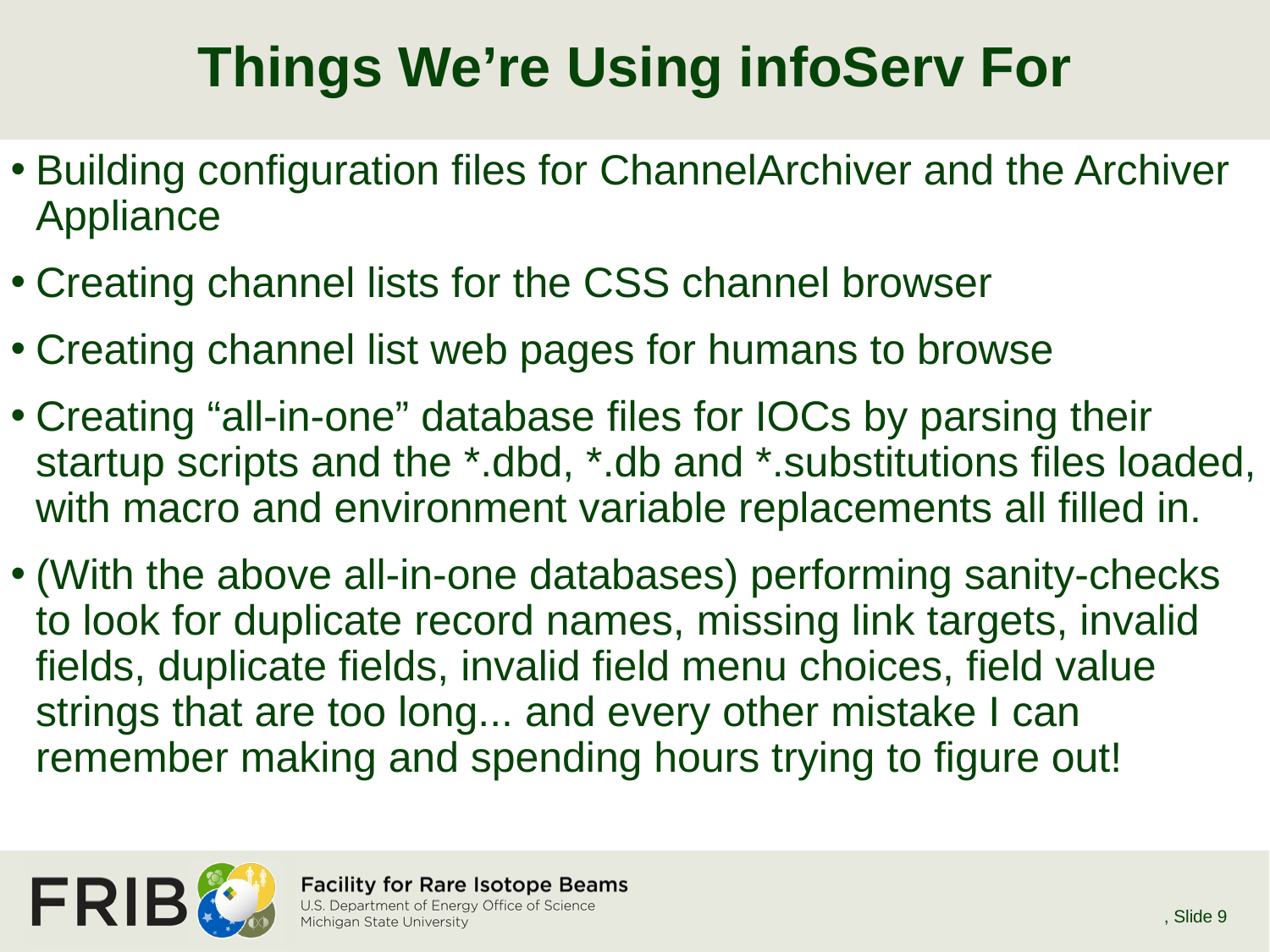

# Things We’re Using infoServ For
Building configuration files for ChannelArchiver and the Archiver Appliance
Creating channel lists for the CSS channel browser
Creating channel list web pages for humans to browse
Creating “all-in-one” database files for IOCs by parsing their startup scripts and the *.dbd, *.db and *.substitutions files loaded, with macro and environment variable replacements all filled in.
(With the above all-in-one databases) performing sanity-checks to look for duplicate record names, missing link targets, invalid fields, duplicate fields, invalid field menu choices, field value strings that are too long... and every other mistake I can remember making and spending hours trying to figure out!
J. Priller, May 2015 EPICS Collaboration Meeting - infoServ
, Slide 9